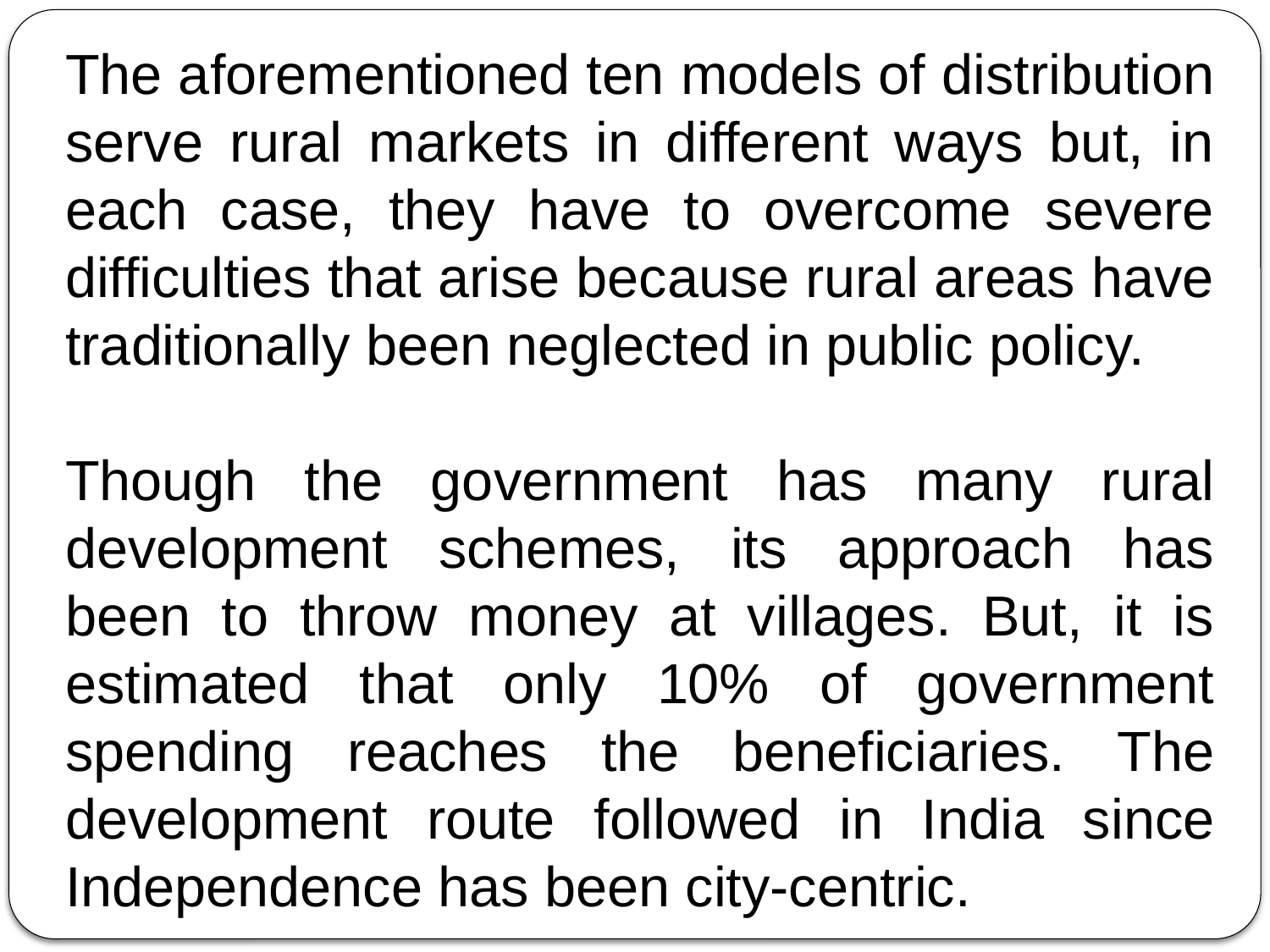

The aforementioned ten models of distribution serve rural markets in different ways but, in each case, they have to overcome severe difficulties that arise because rural areas have tra­ditionally been neglected in public policy.

Though the government has many rural develop­ment schemes, its approach has been to throw money at villages. But, it is estimated that only 10% of government spending reaches the beneficiaries. The development route followed in India since Independence has been city-centric.